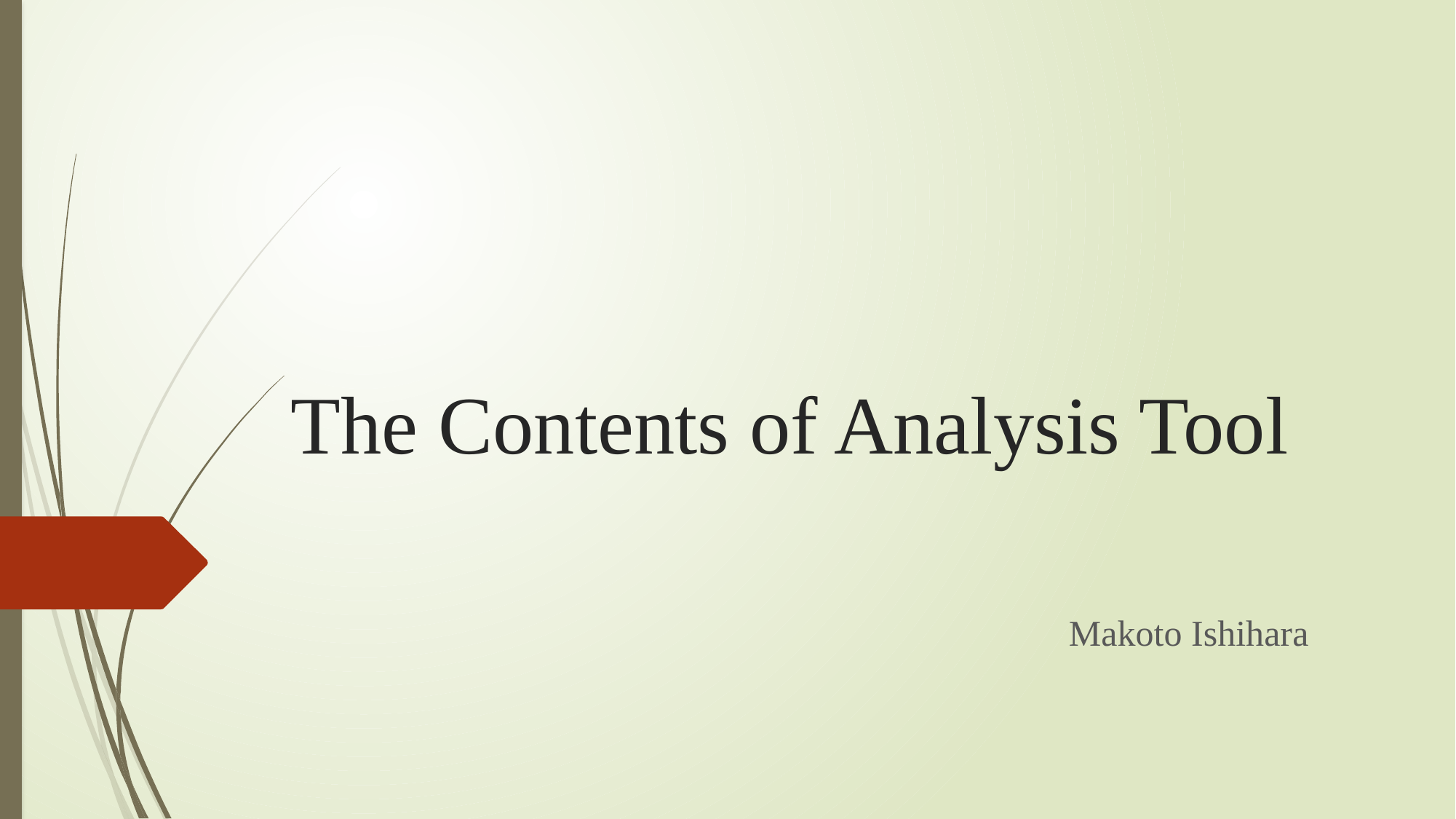

# The Contents of Analysis Tool
Makoto Ishihara